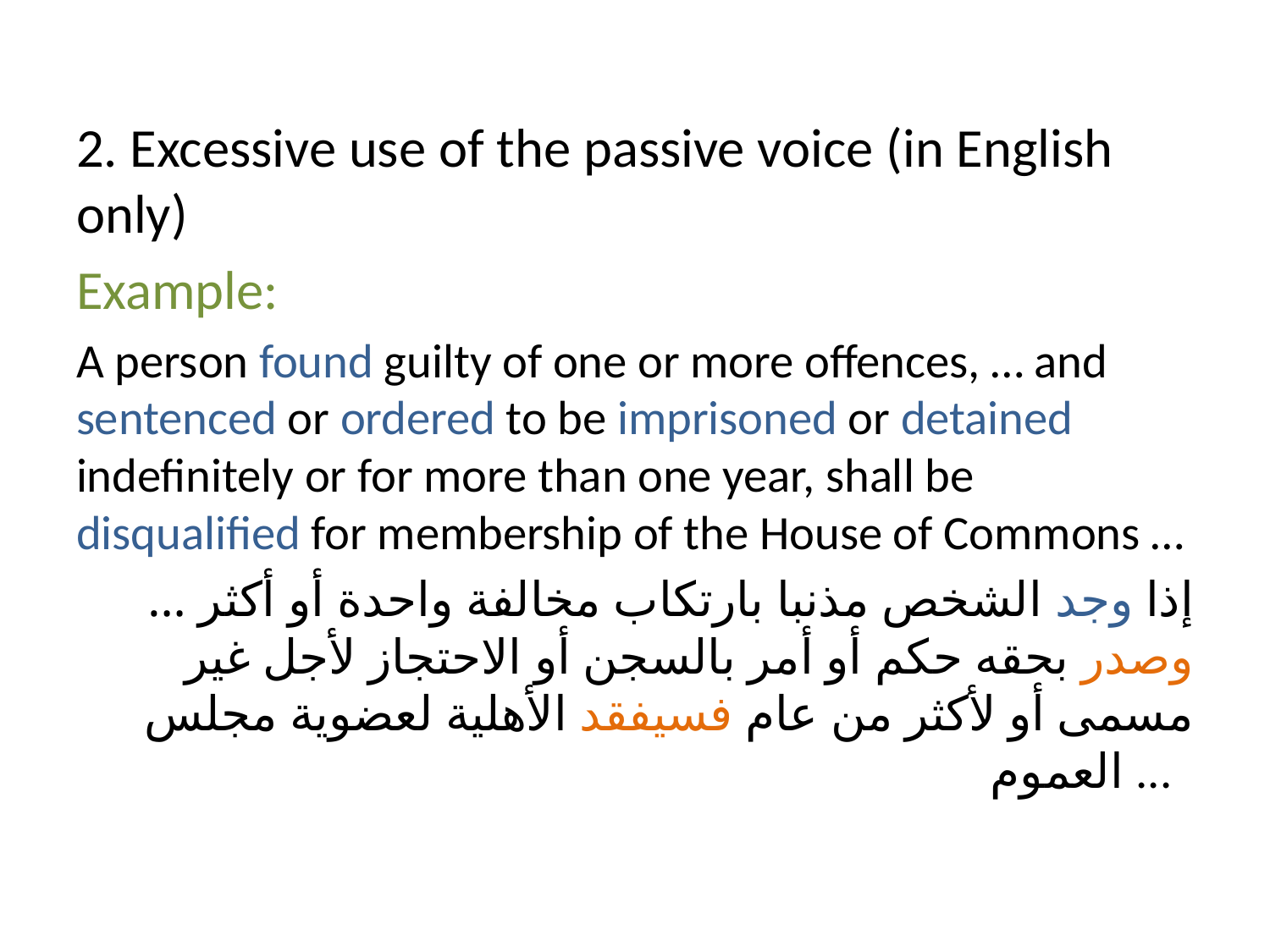

#
2. Excessive use of the passive voice (in English only)
Example:
A person found guilty of one or more offences, … and sentenced or ordered to be imprisoned or detained indefinitely or for more than one year, shall be disqualified for membership of the House of Commons …
إذا وجد الشخص مذنبا بارتكاب مخالفة واحدة أو أكثر ... وصدر بحقه حكم أو أمر بالسجن أو الاحتجاز لأجل غير مسمى أو لأكثر من عام فسيفقد الأهلية لعضوية مجلس العموم ...